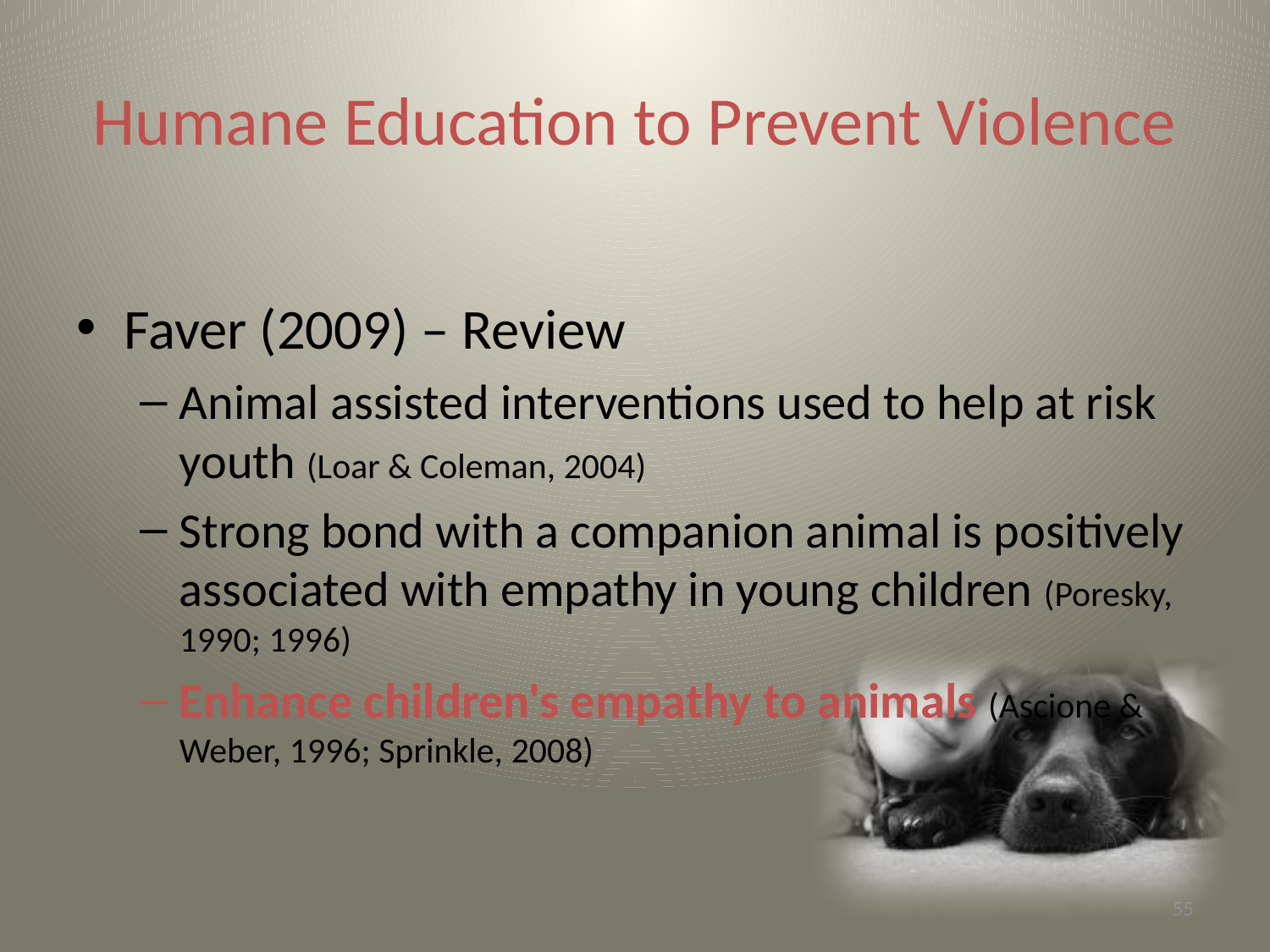

# Humane Education to Prevent Violence
Faver (2009) – Review
Animal assisted interventions used to help at risk youth (Loar & Coleman, 2004)
Strong bond with a companion animal is positively associated with empathy in young children (Poresky, 1990; 1996)
Enhance children's empathy to animals (Ascione & Weber, 1996; Sprinkle, 2008)

55